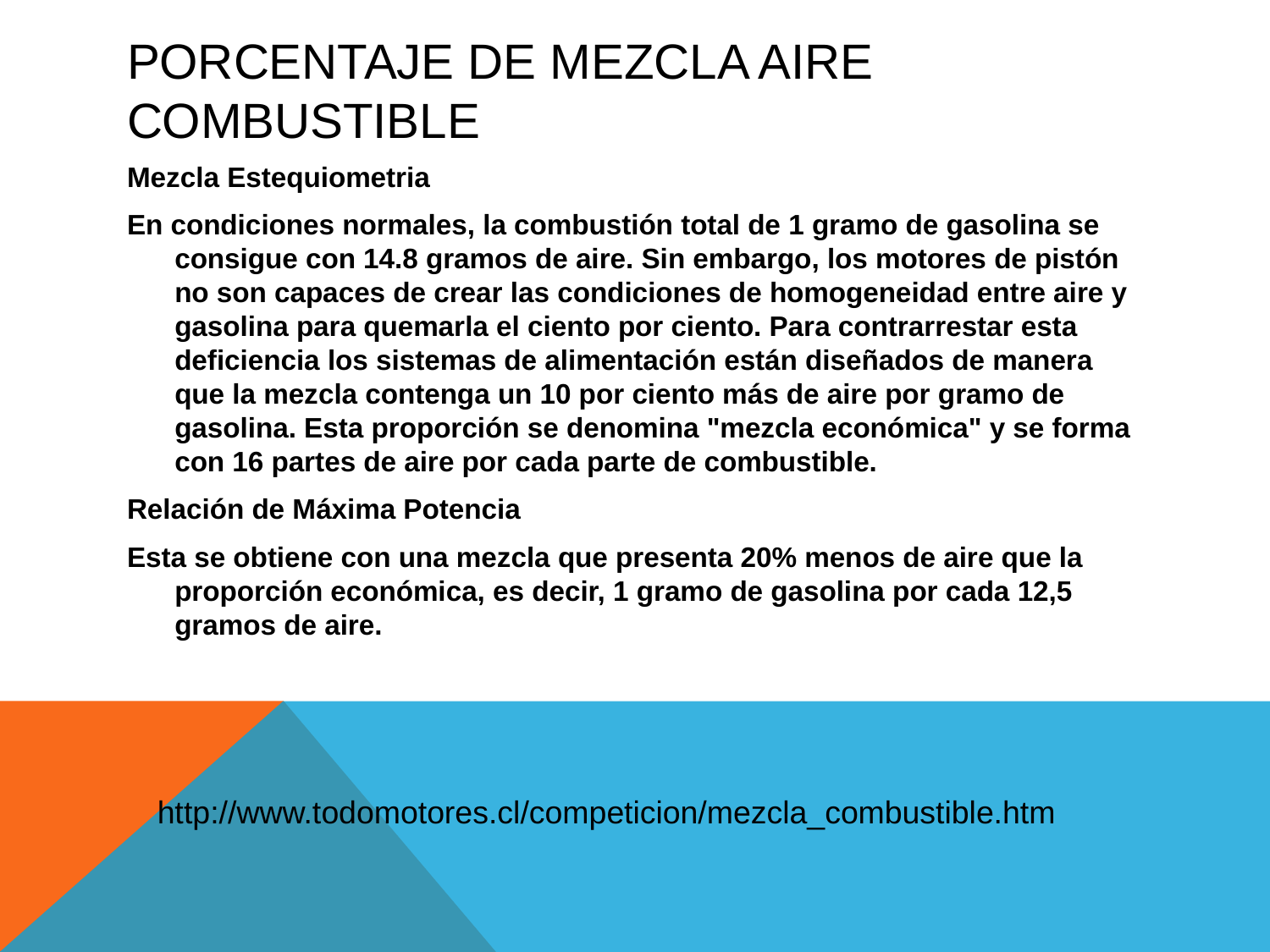

# Porcentaje de mezcla aire combustible
Mezcla Estequiometria
En condiciones normales, la combustión total de 1 gramo de gasolina se consigue con 14.8 gramos de aire. Sin embargo, los motores de pistón no son capaces de crear las condiciones de homogeneidad entre aire y gasolina para quemarla el ciento por ciento. Para contrarrestar esta deficiencia los sistemas de alimentación están diseñados de manera que la mezcla contenga un 10 por ciento más de aire por gramo de gasolina. Esta proporción se denomina "mezcla económica" y se forma con 16 partes de aire por cada parte de combustible.
Relación de Máxima Potencia
Esta se obtiene con una mezcla que presenta 20% menos de aire que la proporción económica, es decir, 1 gramo de gasolina por cada 12,5 gramos de aire.
http://www.todomotores.cl/competicion/mezcla_combustible.htm